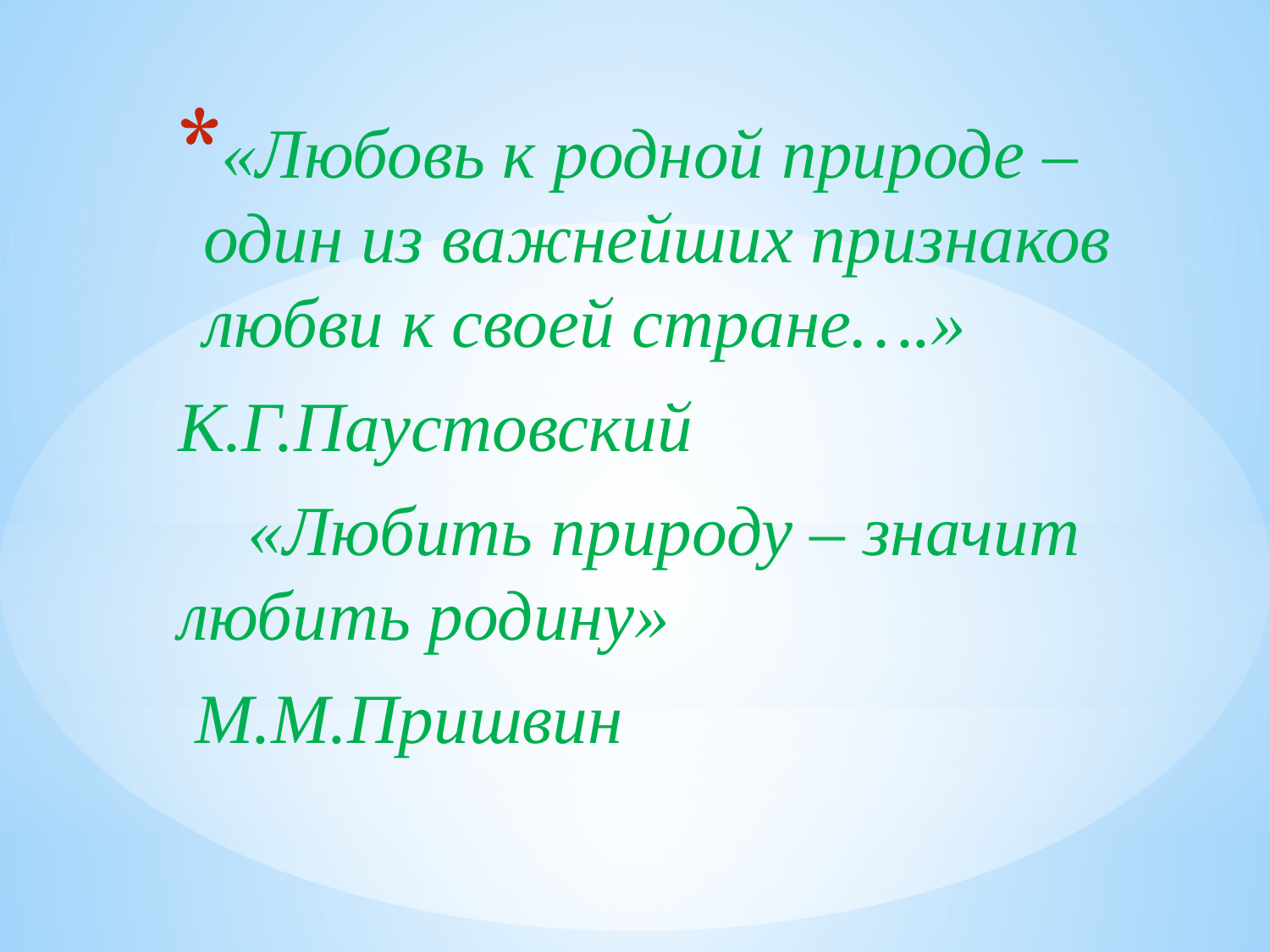

«Любовь к родной природе – один из важнейших признаков любви к своей стране….»
К.Г.Паустовский
    «Любить природу – значит любить родину»
 М.М.Пришвин